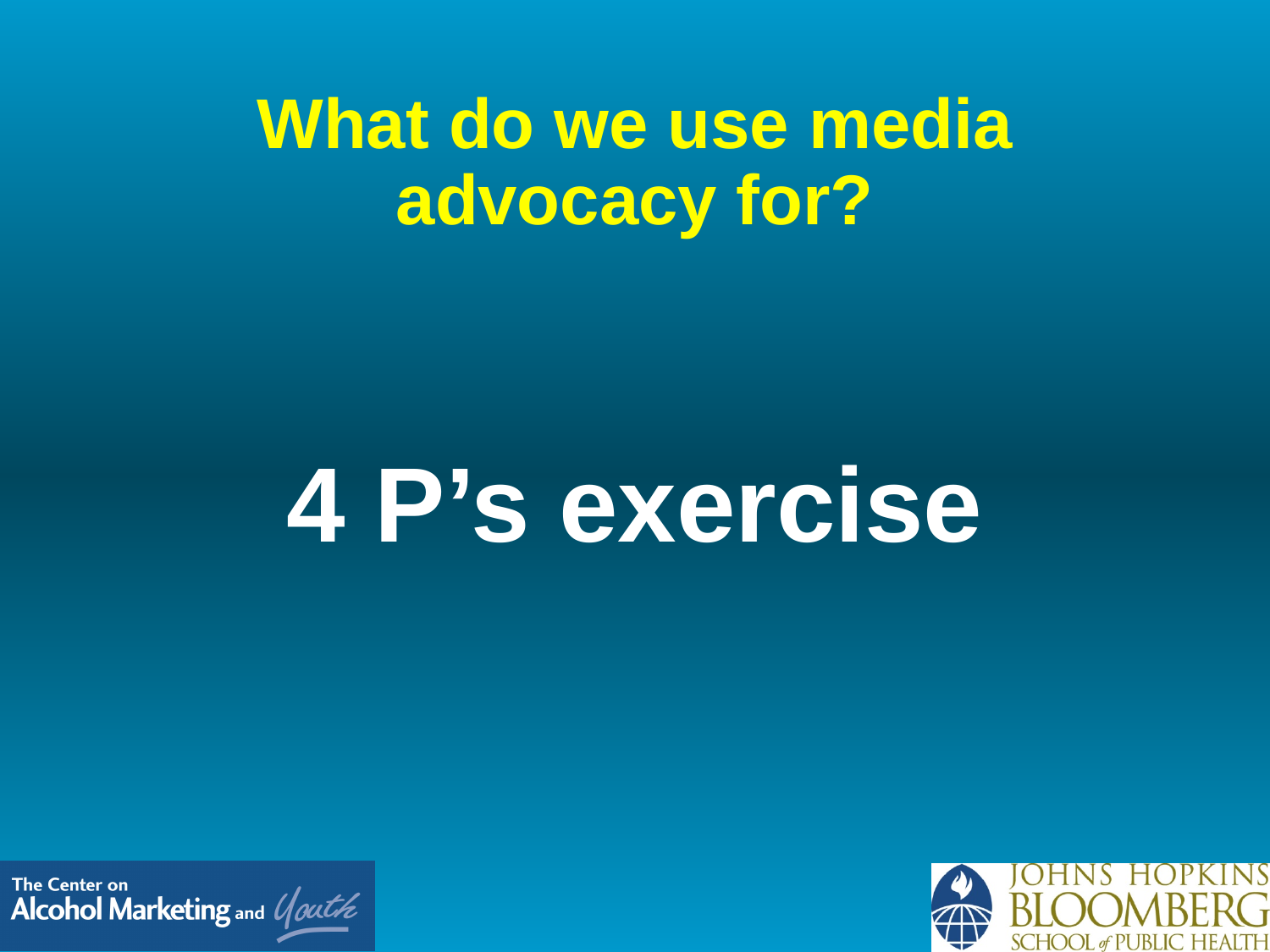

# What do we use media advocacy for?
4 P’s exercise